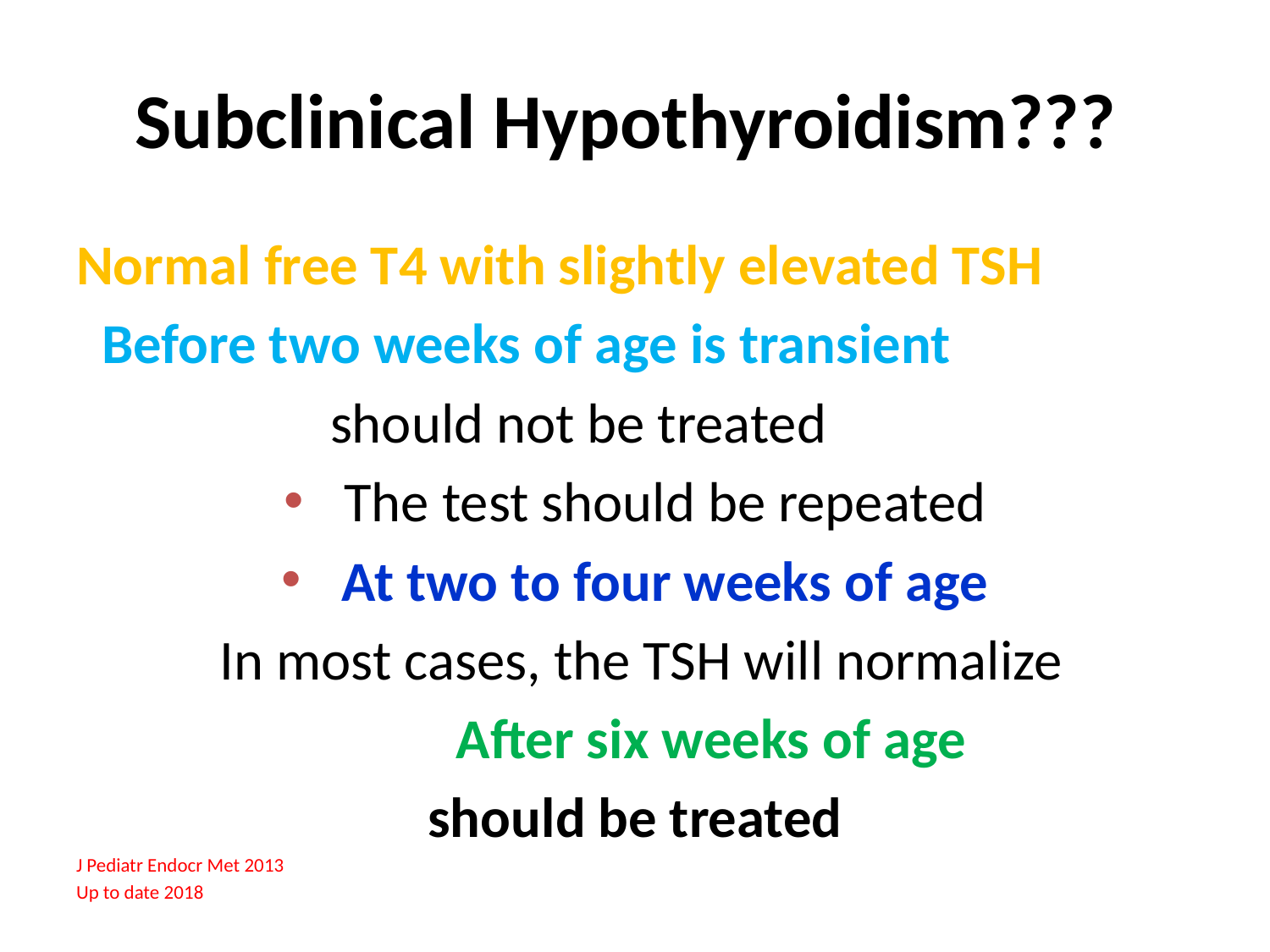

# Subclinical Hypothyroidism???
Normal free T4 with slightly elevated TSH
  Before two weeks of age is transient
                    should not be treated
 The test should be repeated
 At two to four weeks of age
 In most cases, the TSH will normalize
            After six weeks of age
should be treated
J Pediatr Endocr Met 2013
Up to date 2018